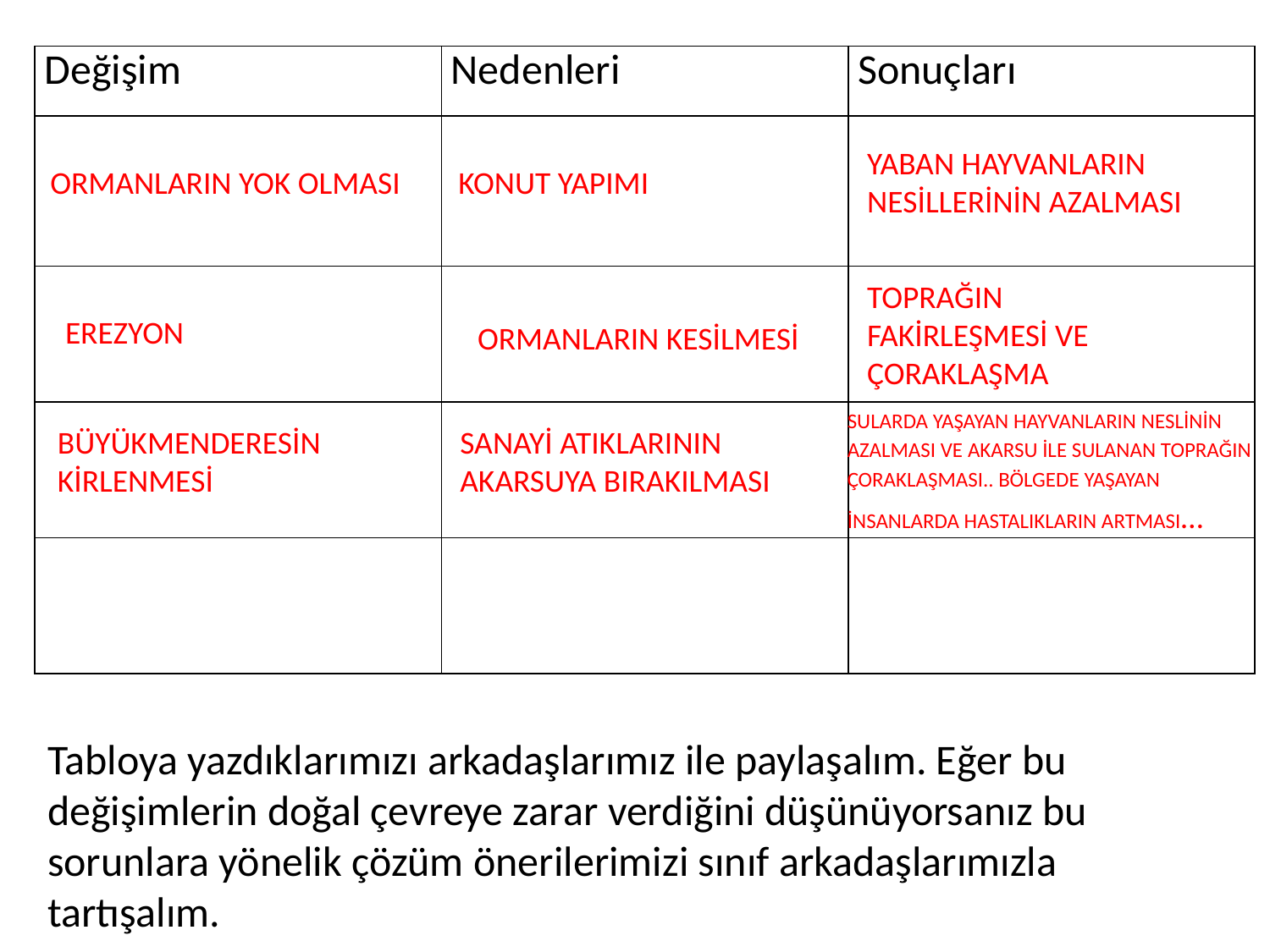

| Değişim | Nedenleri | Sonuçları |
| --- | --- | --- |
|  |  |  |
|  |  |  |
|  |  |  |
|  |  |  |
YABAN HAYVANLARIN NESİLLERİNİN AZALMASI
ORMANLARIN YOK OLMASI
KONUT YAPIMI
TOPRAĞIN FAKİRLEŞMESİ VE ÇORAKLAŞMA
 EREZYON
 ORMANLARIN KESİLMESİ
SULARDA YAŞAYAN HAYVANLARIN NESLİNİN AZALMASI VE AKARSU İLE SULANAN TOPRAĞIN ÇORAKLAŞMASI.. BÖLGEDE YAŞAYAN İNSANLARDA HASTALIKLARIN ARTMASI…
SANAYİ ATIKLARININ AKARSUYA BIRAKILMASI
BÜYÜKMENDERESİN KİRLENMESİ
Tabloya yazdıklarımızı arkadaşlarımız ile paylaşalım. Eğer bu değişimlerin doğal çevreye zarar verdiğini düşünüyorsanız bu sorunlara yönelik çözüm önerilerimizi sınıf arkadaşlarımızla tartışalım.